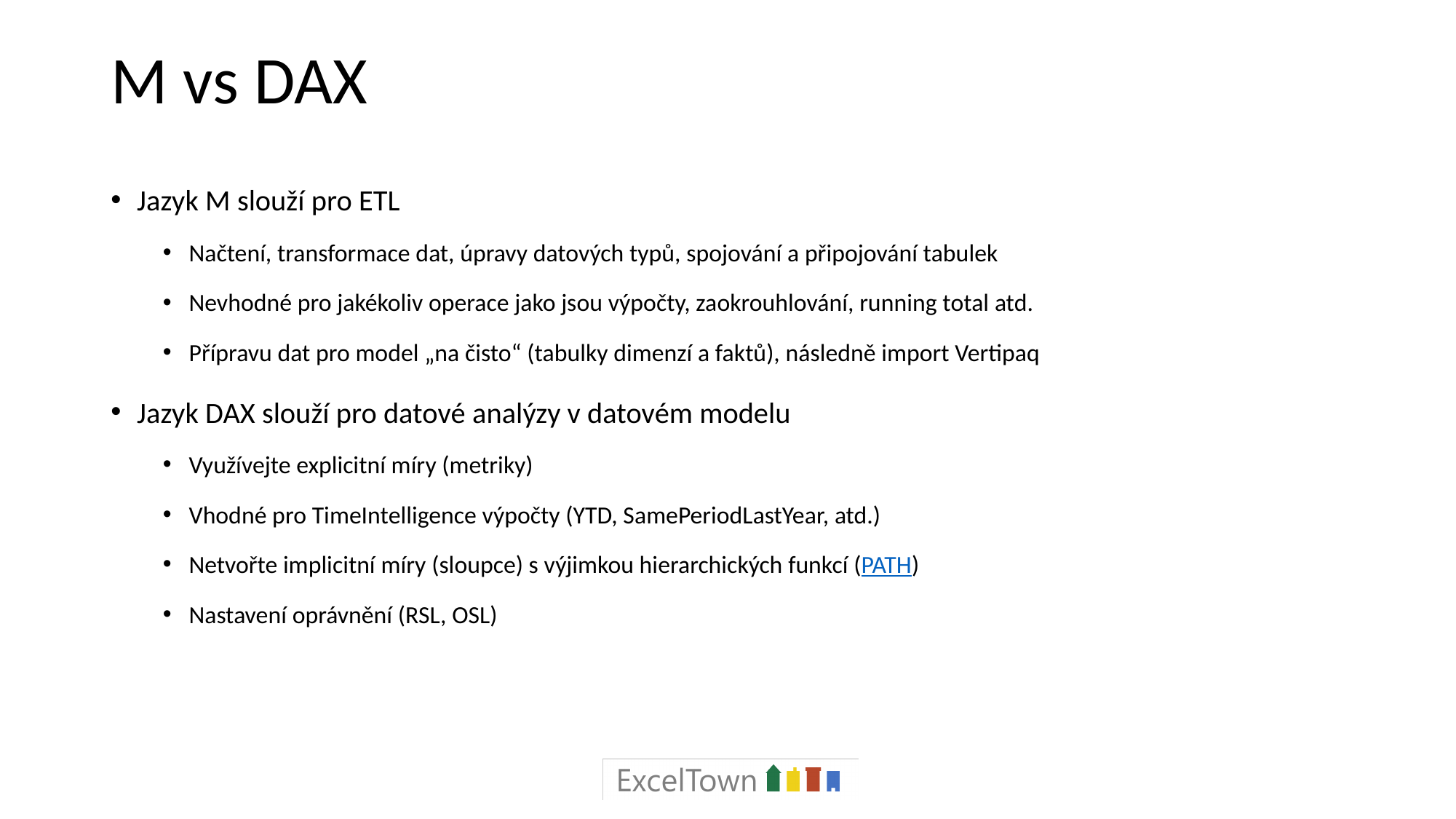

# M vs DAX
Jazyk M slouží pro ETL
Načtení, transformace dat, úpravy datových typů, spojování a připojování tabulek
Nevhodné pro jakékoliv operace jako jsou výpočty, zaokrouhlování, running total atd.
Přípravu dat pro model „na čisto“ (tabulky dimenzí a faktů), následně import Vertipaq
Jazyk DAX slouží pro datové analýzy v datovém modelu
Využívejte explicitní míry (metriky)
Vhodné pro TimeIntelligence výpočty (YTD, SamePeriodLastYear, atd.)
Netvořte implicitní míry (sloupce) s výjimkou hierarchických funkcí (PATH)
Nastavení oprávnění (RSL, OSL)